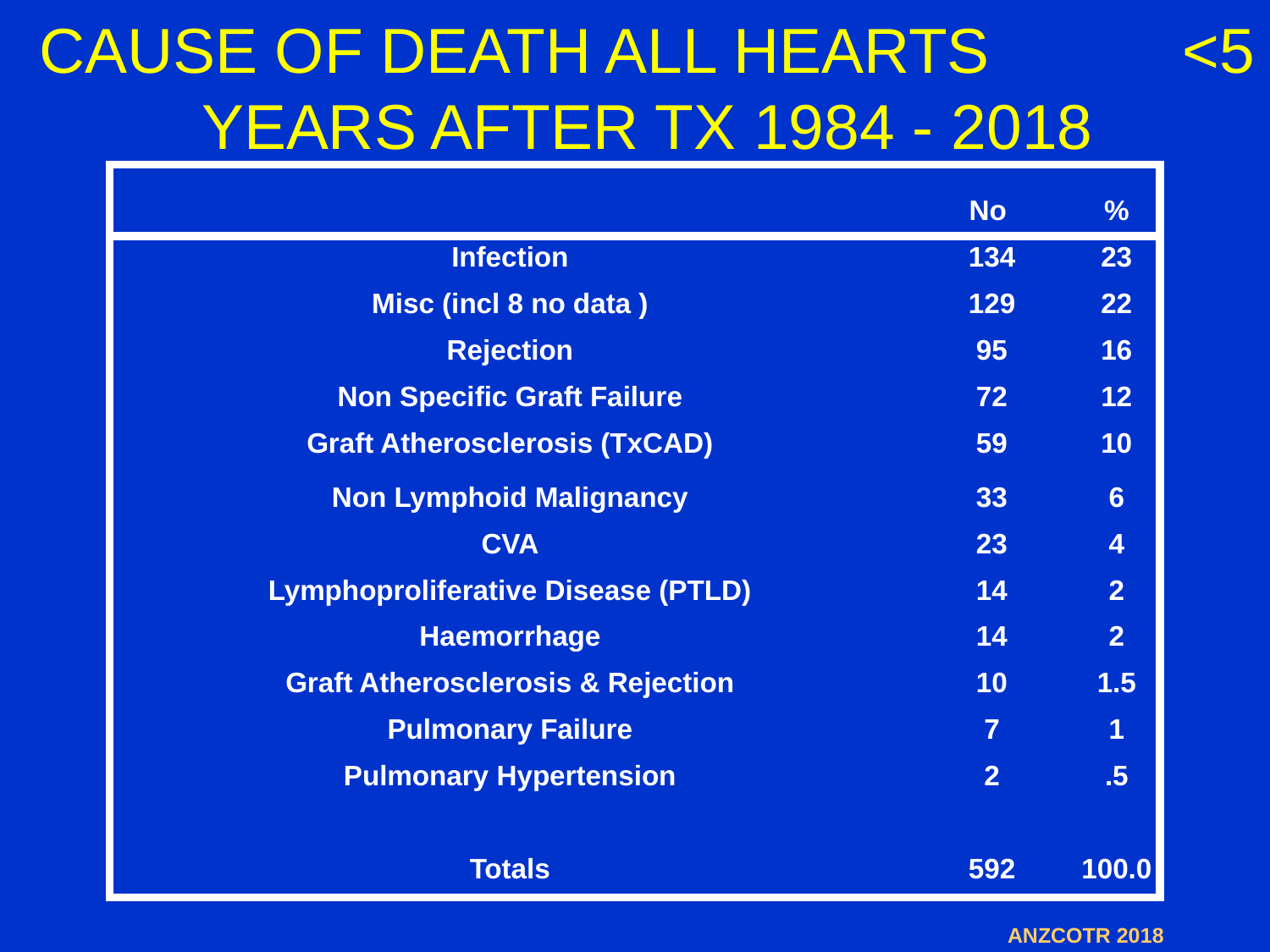

# CAUSE OF DEATH ALL HEARTS           <5 YEARS AFTER TX 1984 - 2018

|  | No | % |
| --- | --- | --- |
| Infection | 134 | 23 |
| Misc (incl 8 no data ) | 129 | 22 |
| Rejection | 95 | 16 |
| Non Specific Graft Failure | 72 | 12 |
| Graft Atherosclerosis (TxCAD) | 59 | 10 |
| Non Lymphoid Malignancy | 33 | 6 |
| CVA | 23 | 4 |
| Lymphoproliferative Disease (PTLD) | 14 | 2 |
| Haemorrhage | 14 | 2 |
| Graft Atherosclerosis & Rejection | 10 | 1.5 |
| Pulmonary Failure | 7 | 1 |
| Pulmonary Hypertension | 2 | .5 |
|  |  |  |
| Totals | 592 | 100.0 |
ANZCOTR 2018